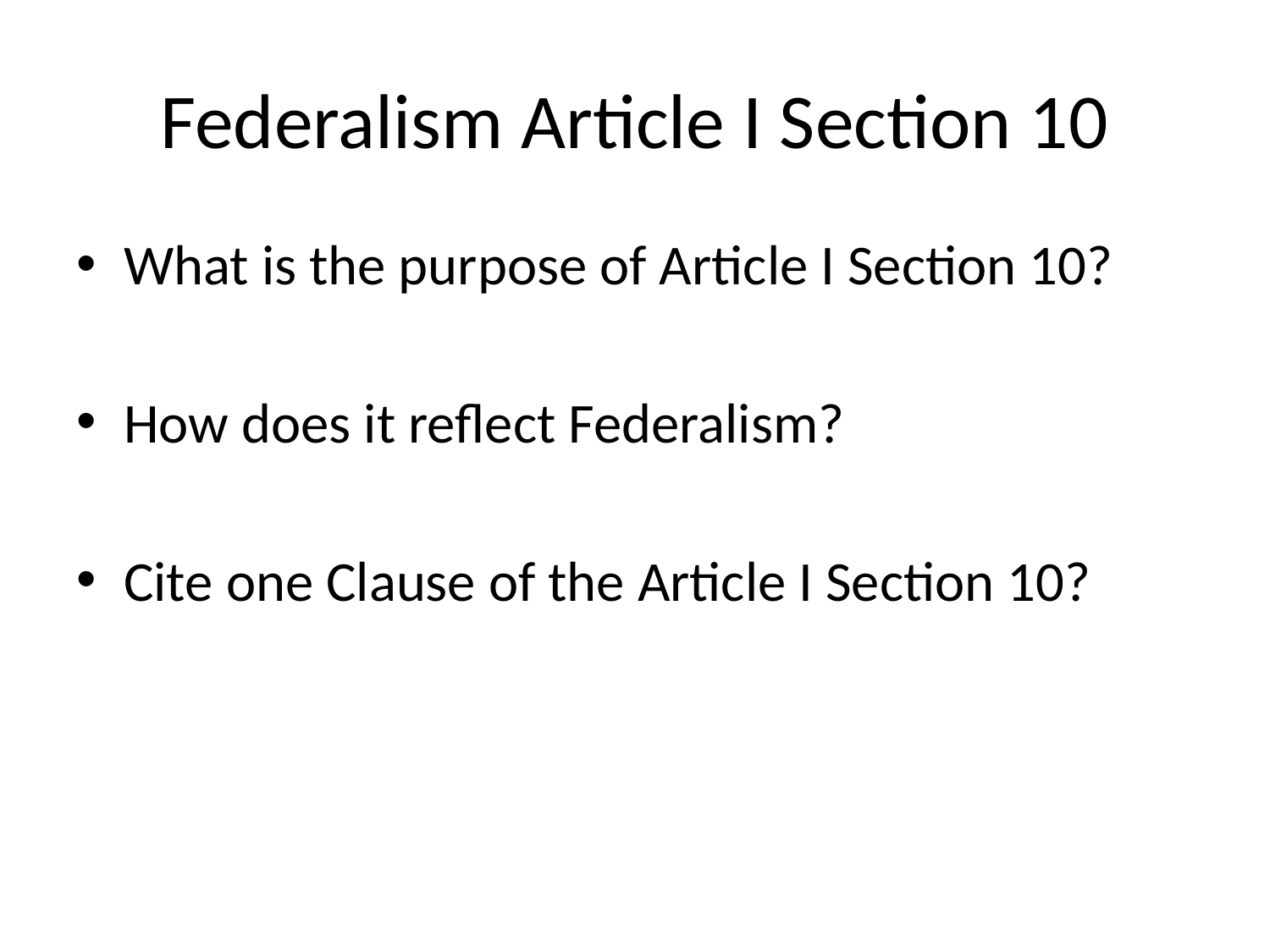

# Federalism Article I Section 10
What is the purpose of Article I Section 10?

How does it reflect Federalism?

Cite one Clause of the Article I Section 10?